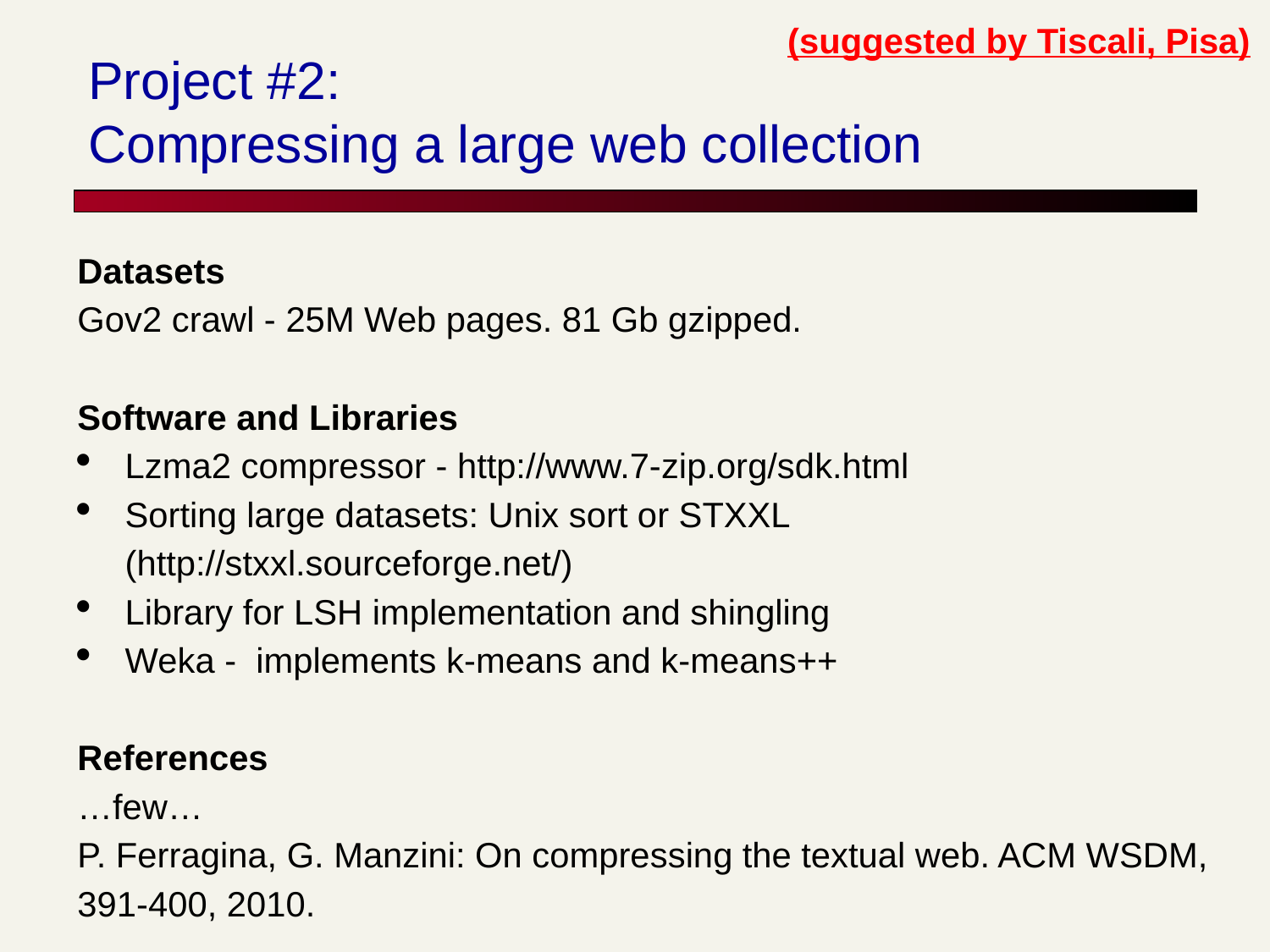

(suggested by Tiscali, Pisa)
# Project #2: Compressing a large web collection
Datasets
Gov2 crawl - 25M Web pages. 81 Gb gzipped.

Software and Libraries
Lzma2 compressor - http://www.7-zip.org/sdk.html
Sorting large datasets: Unix sort or STXXL (http://stxxl.sourceforge.net/)
Library for LSH implementation and shingling
Weka -  implements k-means and k-means++

References
…few…
P. Ferragina, G. Manzini: On compressing the textual web. ACM WSDM, 391-400, 2010.